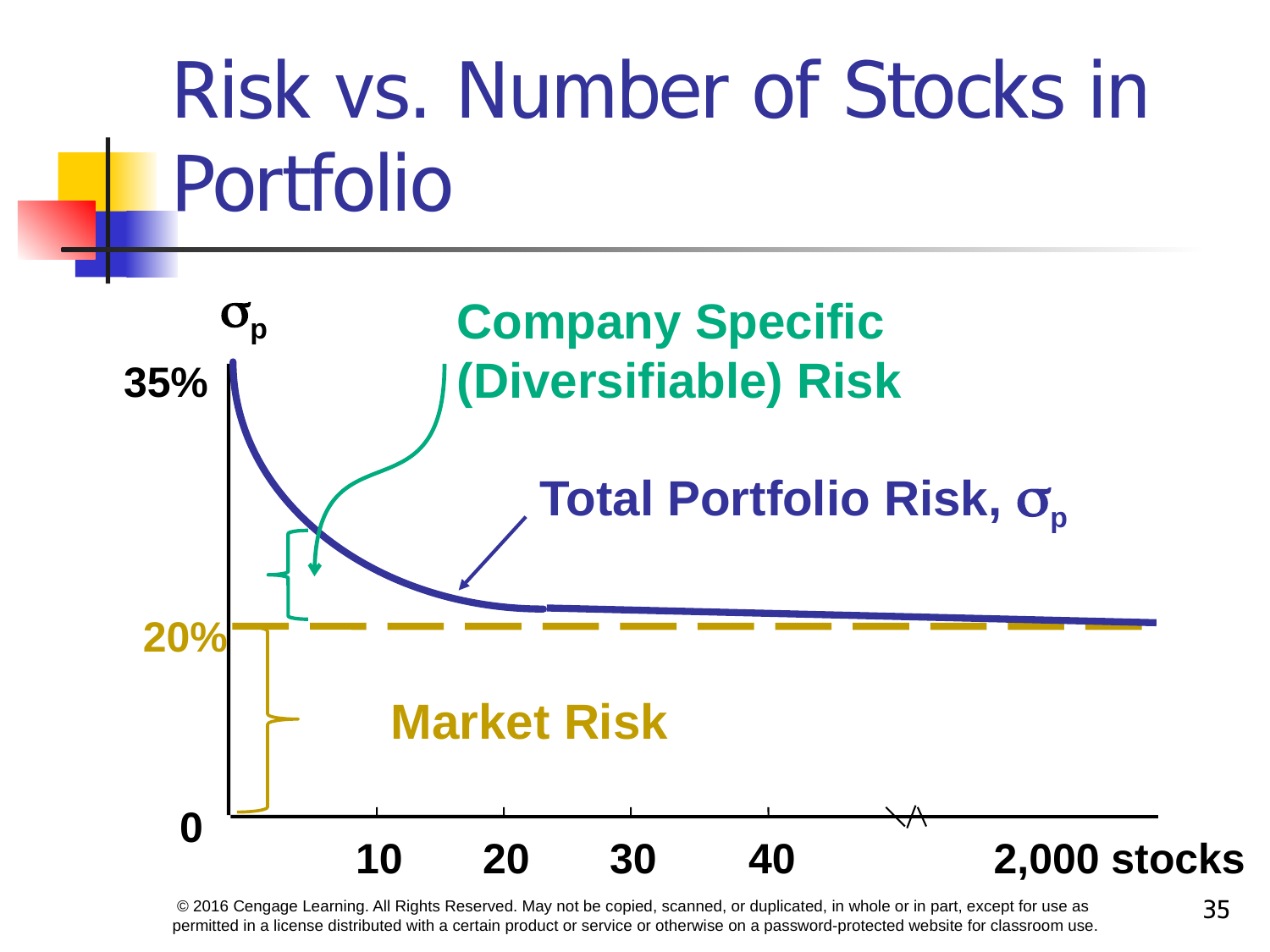

Risk vs. Number of Stocks in Portfolio
σp
Company Specific (Diversifiable) Risk
35%

Total Portfolio Risk, σp

20%

 0

Market Risk

10	20	30	 40	           2,000 stocks
35